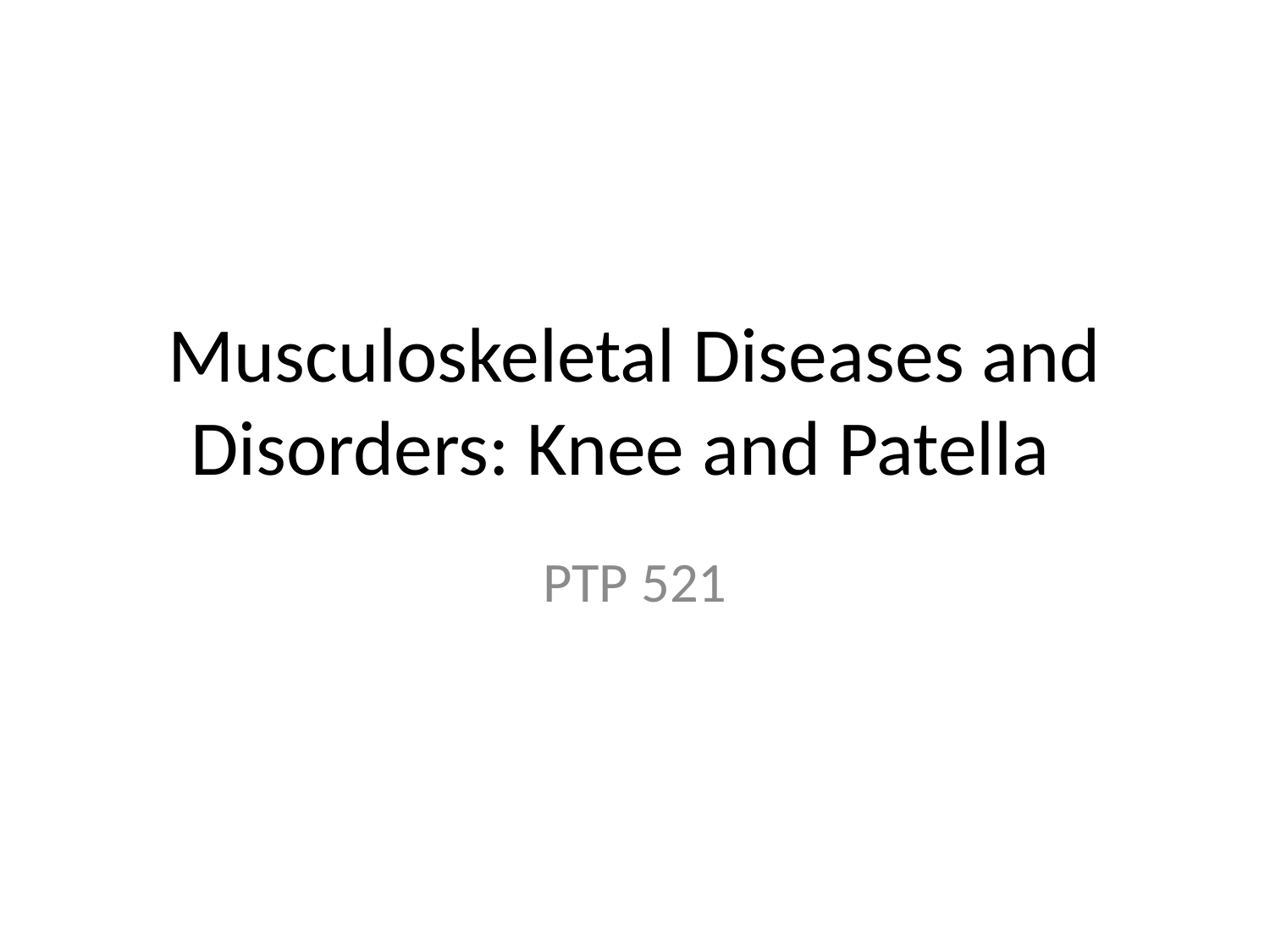

# Musculoskeletal Diseases and Disorders: Knee and Patella
PTP 521